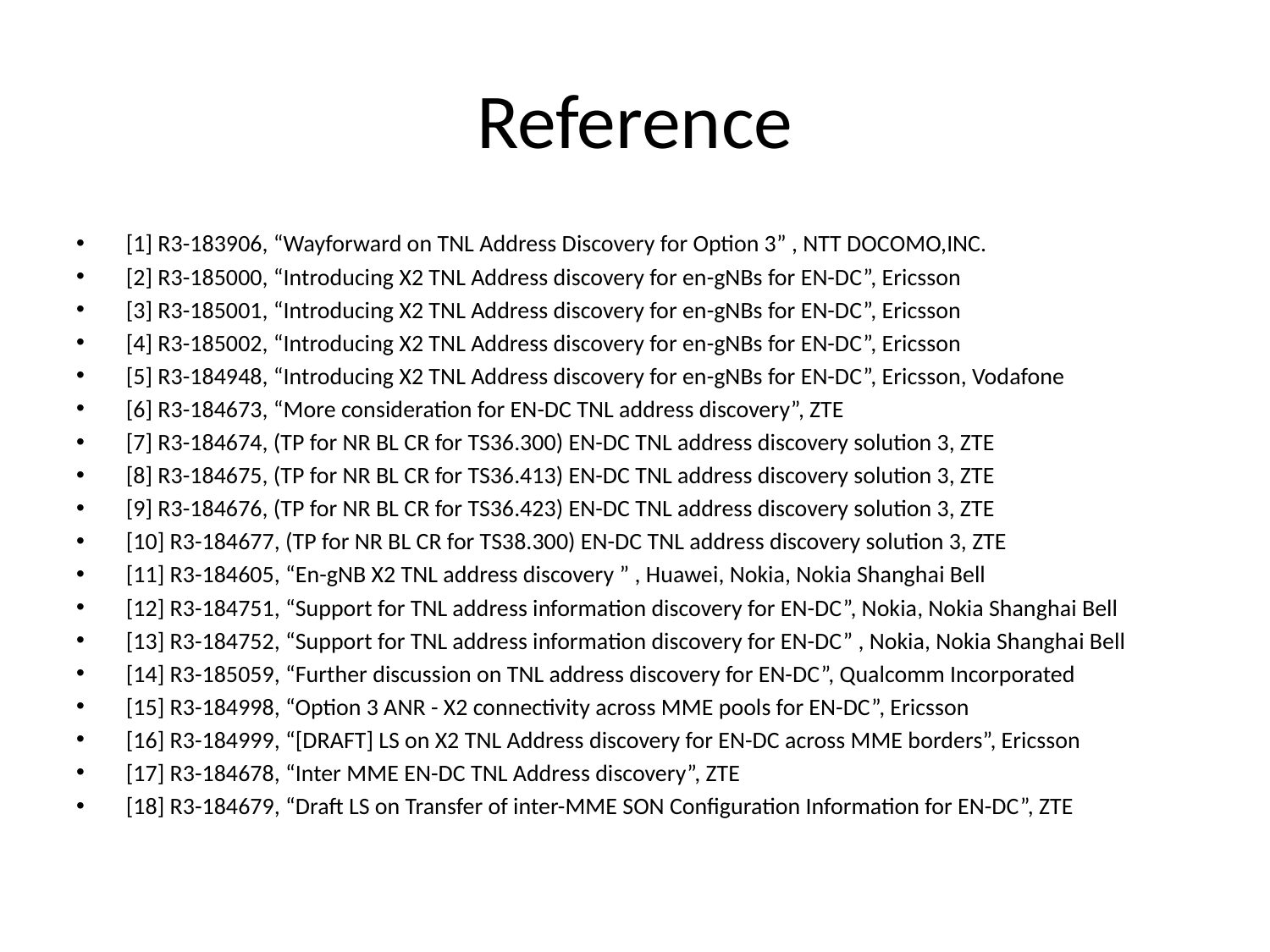

# Reference
[1] R3-183906, “Wayforward on TNL Address Discovery for Option 3” , NTT DOCOMO,INC.
[2] R3-185000, “Introducing X2 TNL Address discovery for en-gNBs for EN-DC”, Ericsson
[3] R3-185001, “Introducing X2 TNL Address discovery for en-gNBs for EN-DC”, Ericsson
[4] R3-185002, “Introducing X2 TNL Address discovery for en-gNBs for EN-DC”, Ericsson
[5] R3-184948, “Introducing X2 TNL Address discovery for en-gNBs for EN-DC”, Ericsson, Vodafone
[6] R3-184673, “More consideration for EN-DC TNL address discovery”, ZTE
[7] R3-184674, (TP for NR BL CR for TS36.300) EN-DC TNL address discovery solution 3, ZTE
[8] R3-184675, (TP for NR BL CR for TS36.413) EN-DC TNL address discovery solution 3, ZTE
[9] R3-184676, (TP for NR BL CR for TS36.423) EN-DC TNL address discovery solution 3, ZTE
[10] R3-184677, (TP for NR BL CR for TS38.300) EN-DC TNL address discovery solution 3, ZTE
[11] R3-184605, “En-gNB X2 TNL address discovery ” , Huawei, Nokia, Nokia Shanghai Bell
[12] R3-184751, “Support for TNL address information discovery for EN-DC”, Nokia, Nokia Shanghai Bell
[13] R3-184752, “Support for TNL address information discovery for EN-DC” , Nokia, Nokia Shanghai Bell
[14] R3-185059, “Further discussion on TNL address discovery for EN-DC”, Qualcomm Incorporated
[15] R3-184998, “Option 3 ANR - X2 connectivity across MME pools for EN-DC”, Ericsson
[16] R3-184999, “[DRAFT] LS on X2 TNL Address discovery for EN-DC across MME borders”, Ericsson
[17] R3-184678, “Inter MME EN-DC TNL Address discovery”, ZTE
[18] R3-184679, “Draft LS on Transfer of inter-MME SON Configuration Information for EN-DC”, ZTE